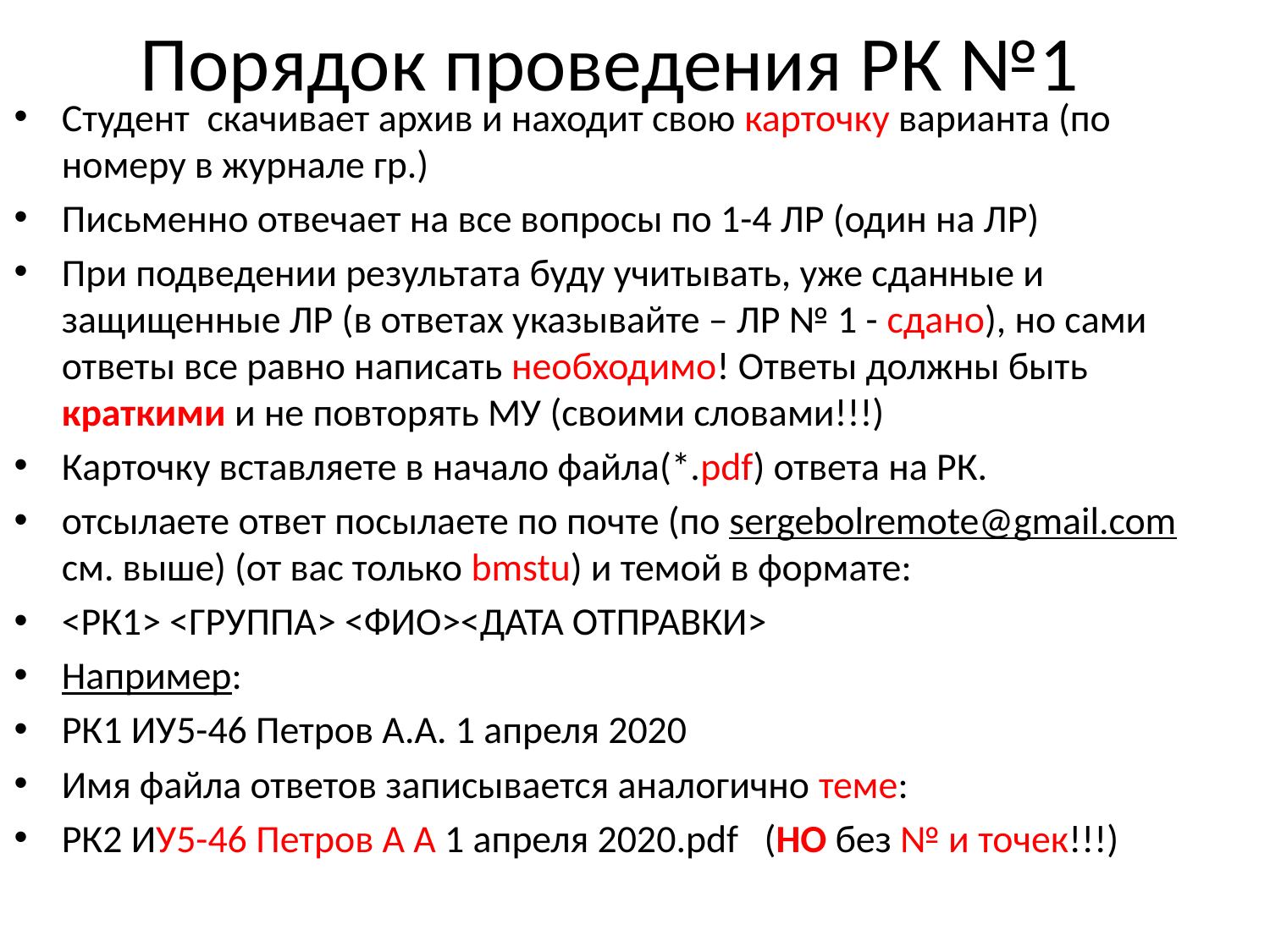

# Порядок проведения РК №1
Студент  скачивает архив и находит свою карточку варианта (по номеру в журнале гр.)
Письменно отвечает на все вопросы по 1-4 ЛР (один на ЛР)
При подведении результата буду учитывать, уже сданные и защищенные ЛР (в ответах указывайте – ЛР № 1 - сдано), но сами ответы все равно написать необходимо! Ответы должны быть краткими и не повторять МУ (своими словами!!!)
Карточку вставляете в начало файла(*.pdf) ответа на РК.
отсылаете ответ посылаете по почте (по sergebolremote@gmail.com  см. выше) (от вас только bmstu) и темой в формате:
<РК1> <ГРУППА> <ФИО><ДАТА ОТПРАВКИ>
Например:
РК1 ИУ5-46 Петров А.А. 1 апреля 2020
Имя файла ответов записывается аналогично теме:
РК2 ИУ5-46 Петров А А 1 апреля 2020.pdf   (НО без № и точек!!!)